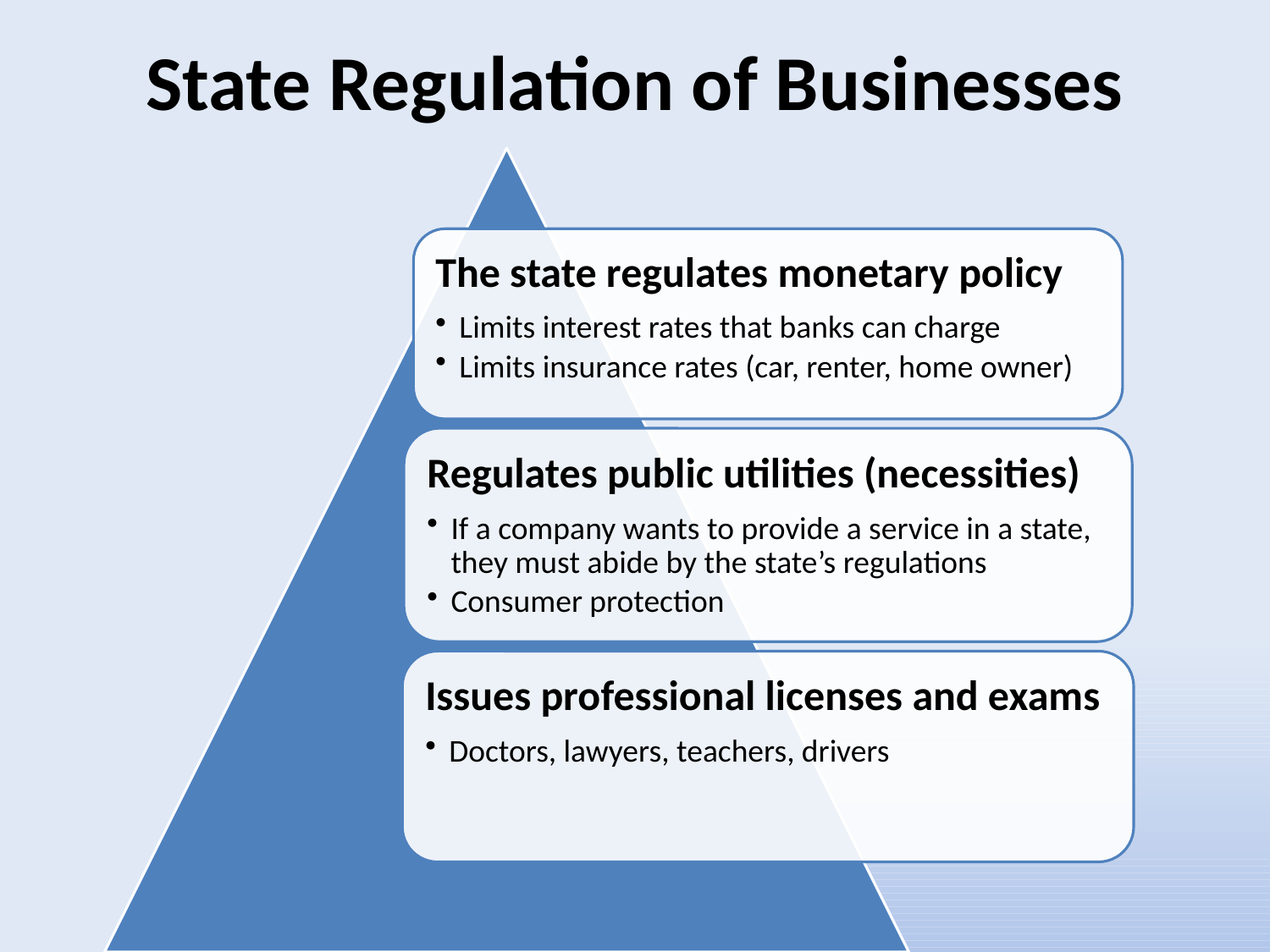

# State Regulation of Businesses
The state regulates monetary policy
Limits interest rates that banks can charge
Limits insurance rates (car, renter, home owner)

Regulates public utilities (necessities)
If a company wants to provide a service in a state, they must abide by the state’s regulations
Consumer protection

Issues professional licenses and exams
Doctors, lawyers, teachers, drivers